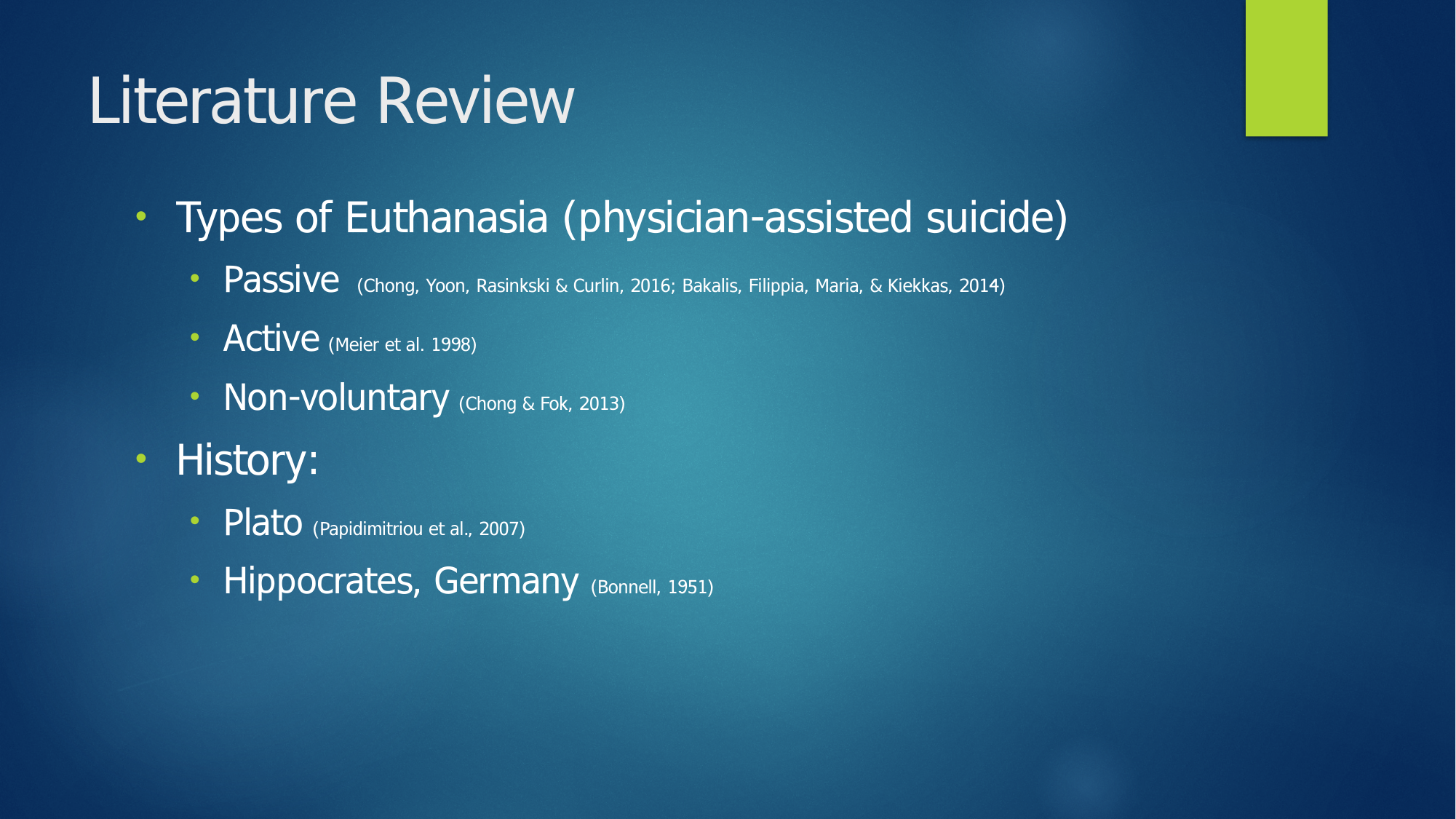

# Literature Review
Types of Euthanasia (physician-assisted suicide)
Passive  (Chong, Yoon, Rasinkski & Curlin, 2016; Bakalis, Filippia, Maria, & Kiekkas, 2014)
Active (Meier et al. 1998)
Non-voluntary (Chong & Fok, 2013)
History:
Plato (Papidimitriou et al., 2007)
Hippocrates, Germany (Bonnell, 1951)